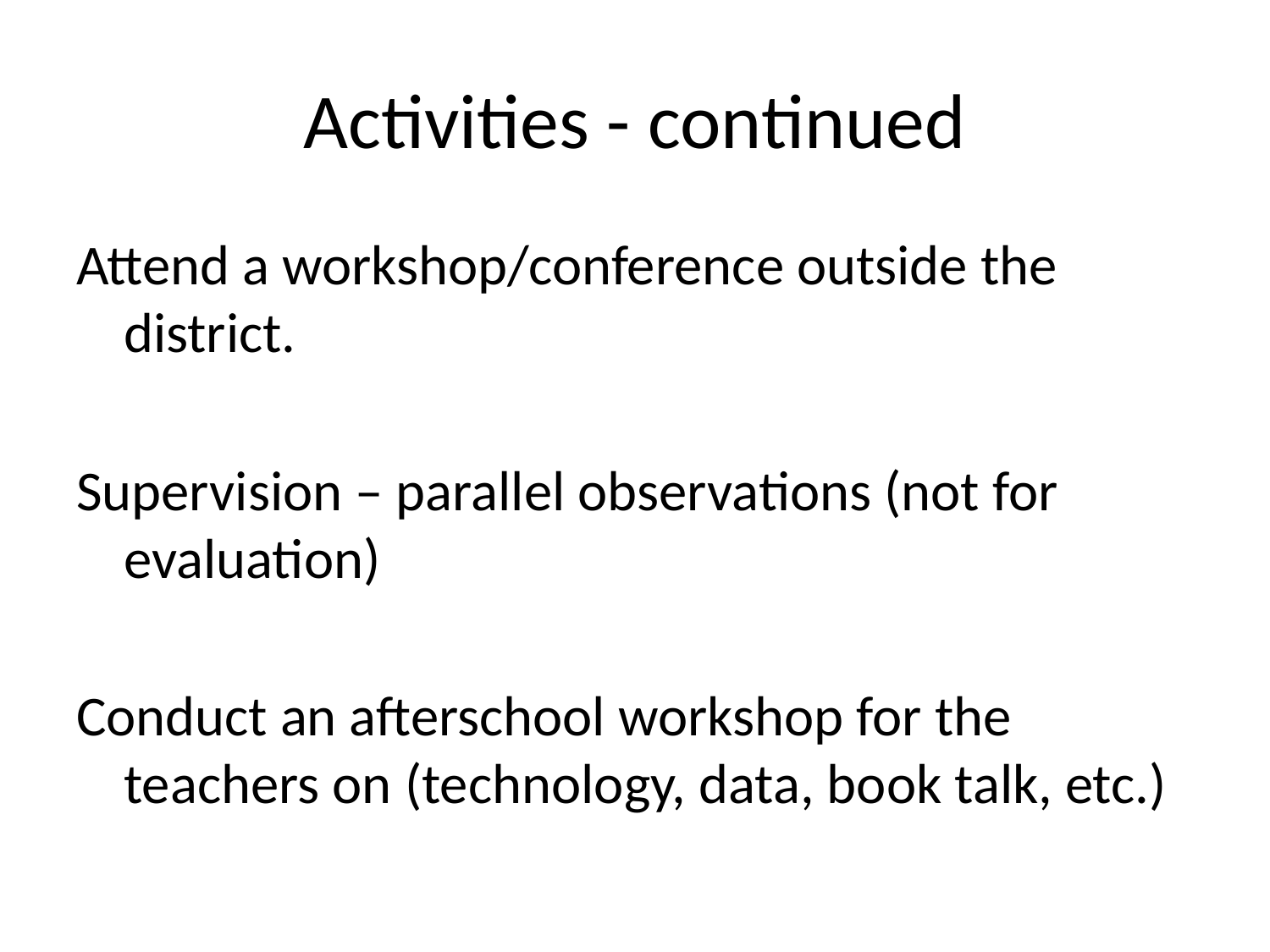

# Activities - continued
Attend a workshop/conference outside the district.

Supervision – parallel observations (not for evaluation)

Conduct an afterschool workshop for the teachers on (technology, data, book talk, etc.)